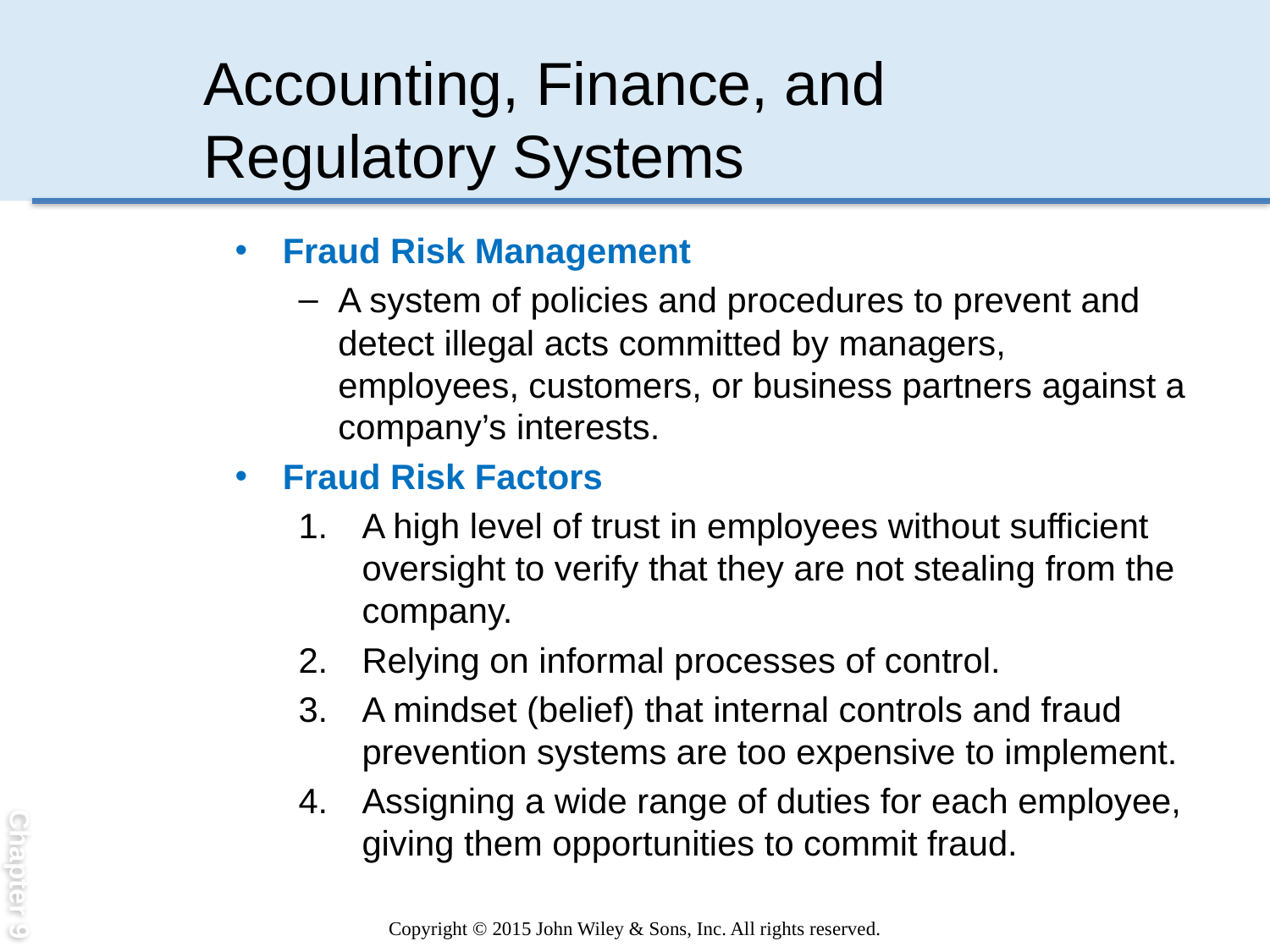

Chapter 9
# Accounting, Finance, and Regulatory Systems
Fraud Risk Management
A system of policies and procedures to prevent and detect illegal acts committed by managers, employees, customers, or business partners against a company’s interests.
Fraud Risk Factors
A high level of trust in employees without sufficient oversight to verify that they are not stealing from the company.
Relying on informal processes of control.
A mindset (belief) that internal controls and fraud prevention systems are too expensive to implement.
Assigning a wide range of duties for each employee, giving them opportunities to commit fraud.